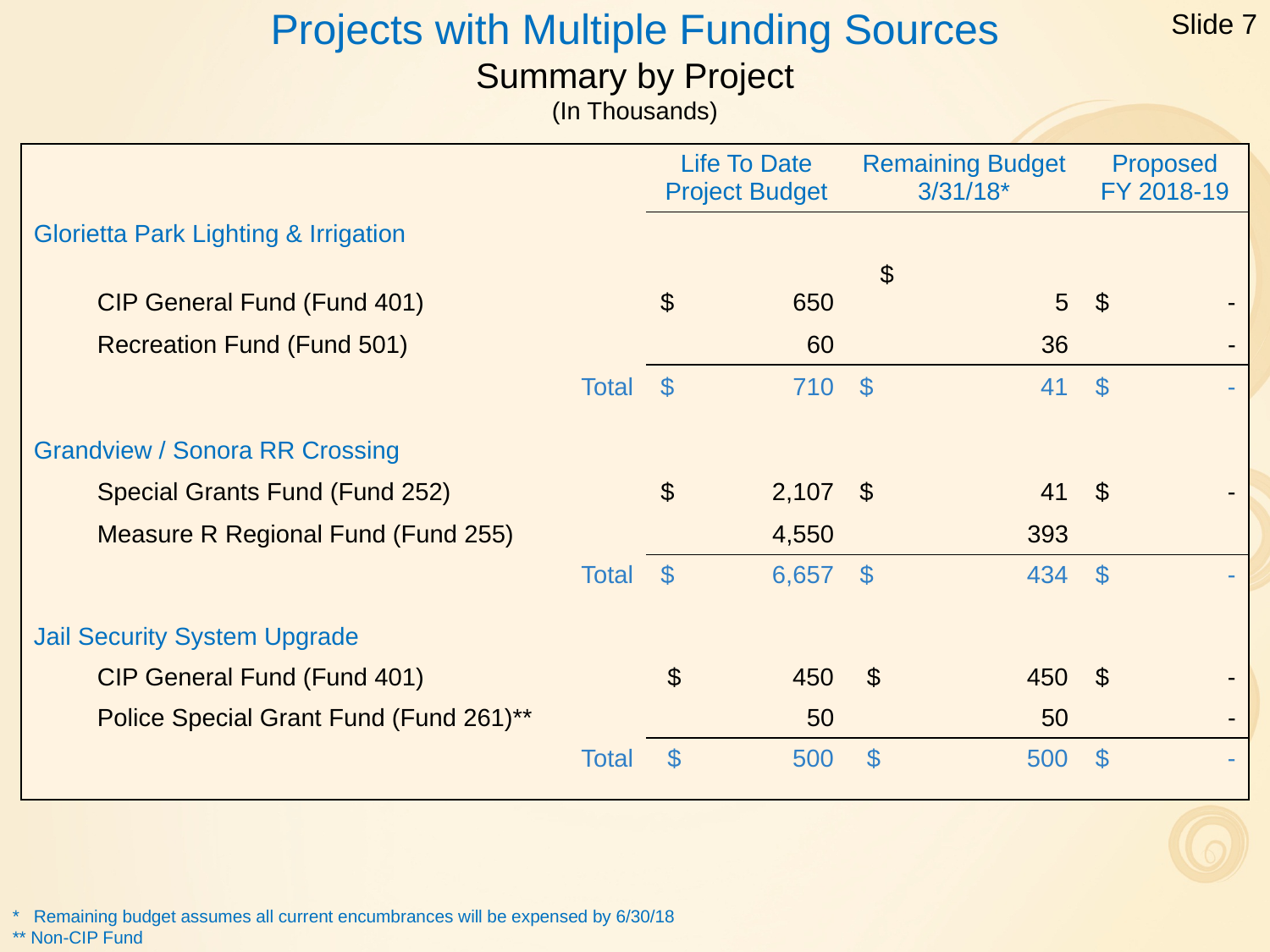

Slide 7
Projects with Multiple Funding Sources
Summary by Project
(In Thousands)
|  | Life To Date Project Budget | Remaining Budget 3/31/18\* | Proposed FY 2018-19 |
| --- | --- | --- | --- |
| Glorietta Park Lighting & Irrigation |  |  |  |
| CIP General Fund (Fund 401) | $ 650 | $ 5 | $ - |
| Recreation Fund (Fund 501) | 60 | 36 | - |
| Total | $ 710 | $ 41 | $ - |
|  |  |  |  |
| Grandview / Sonora RR Crossing |  |  |  |
| Special Grants Fund (Fund 252) | $ 2,107 | $ 41 | $ - |
| Measure R Regional Fund (Fund 255) | 4,550 | 393 |  |
| Total | $ 6,657 | $ 434 | $ - |
|  |  |  |  |
| Jail Security System Upgrade |  |  |  |
| CIP General Fund (Fund 401) | $ 450 | $ 450 | $ - |
| Police Special Grant Fund (Fund 261)\*\* | 50 | 50 | - |
| Total | $ 500 | $ 500 | $ - |
|  |  |  |  |
*   Remaining budget assumes all current encumbrances will be expensed by 6/30/18
** Non-CIP Fund